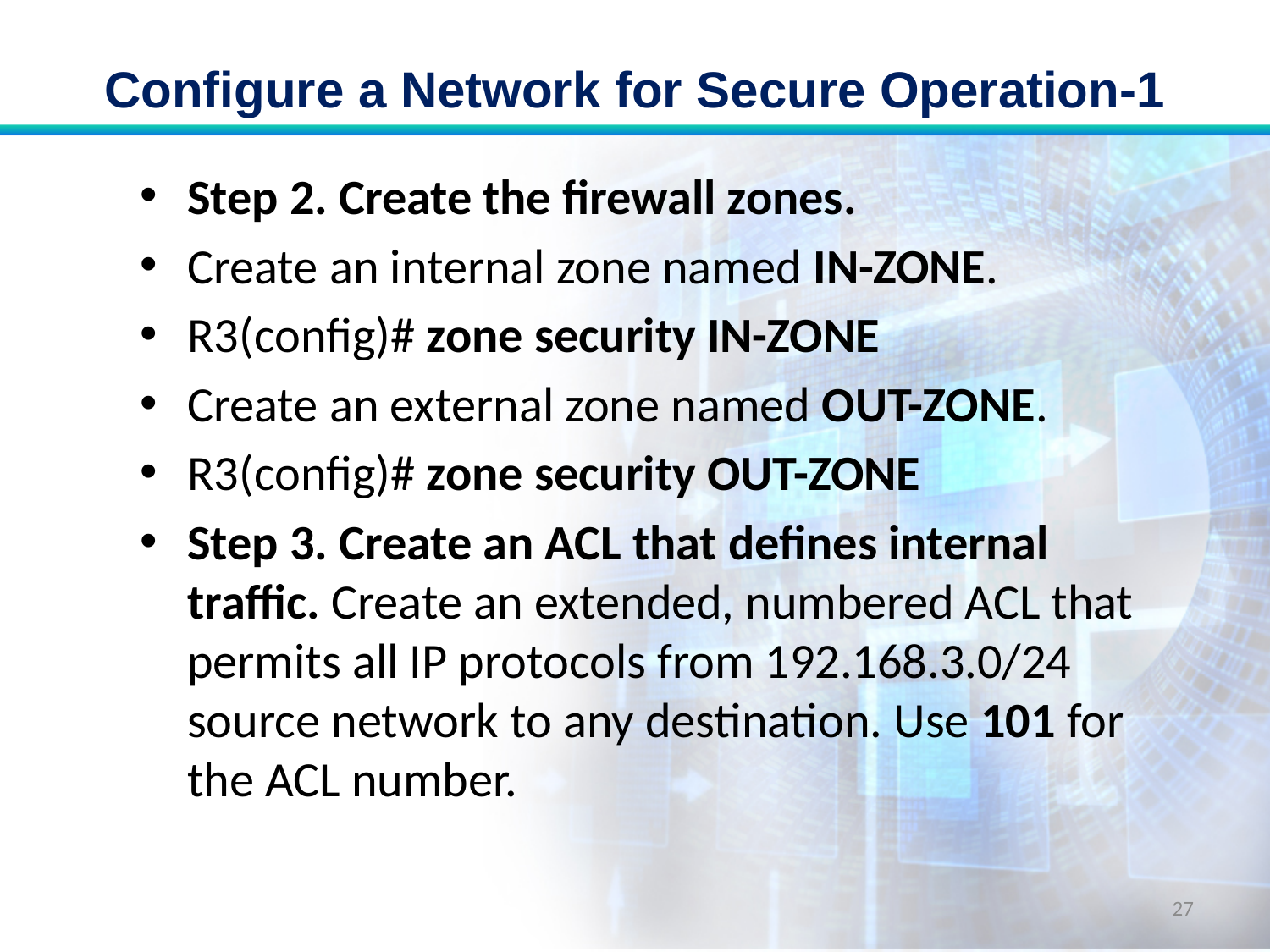

# Configure a Network for Secure Operation-1
Step 2. Create the firewall zones.
Create an internal zone named IN-ZONE.
R3(config)# zone security IN-ZONE
Create an external zone named OUT-ZONE.
R3(config)# zone security OUT-ZONE
Step 3. Create an ACL that defines internal traffic. Create an extended, numbered ACL that permits all IP protocols from 192.168.3.0/24 source network to any destination. Use 101 for the ACL number.
27